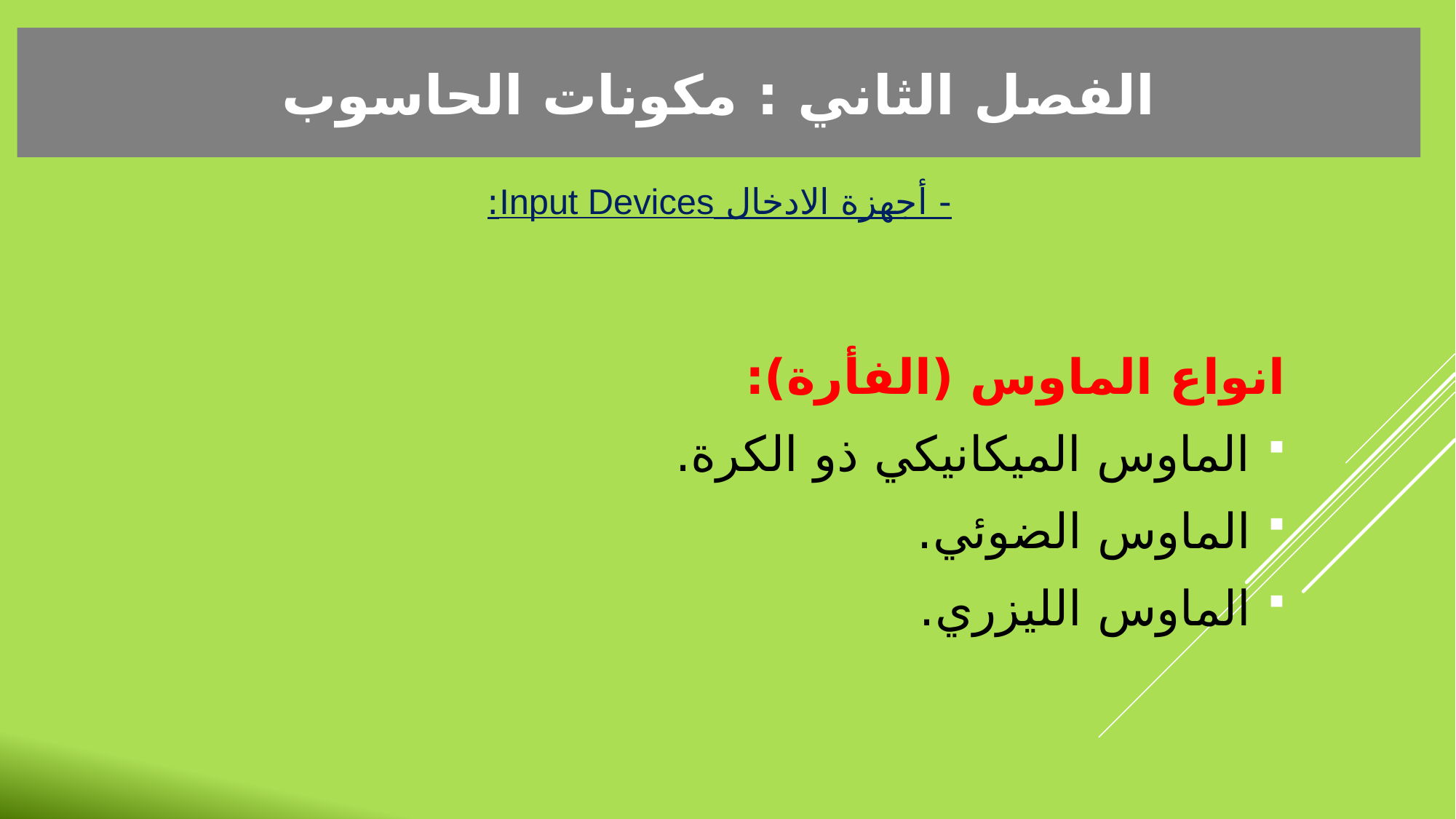

الفصل الثاني : مكونات الحاسوب
- أجهزة الادخال Input Devices:
انواع الماوس (الفأرة):
الماوس الميكانيكي ذو الكرة.
الماوس الضوئي.
الماوس الليزري.